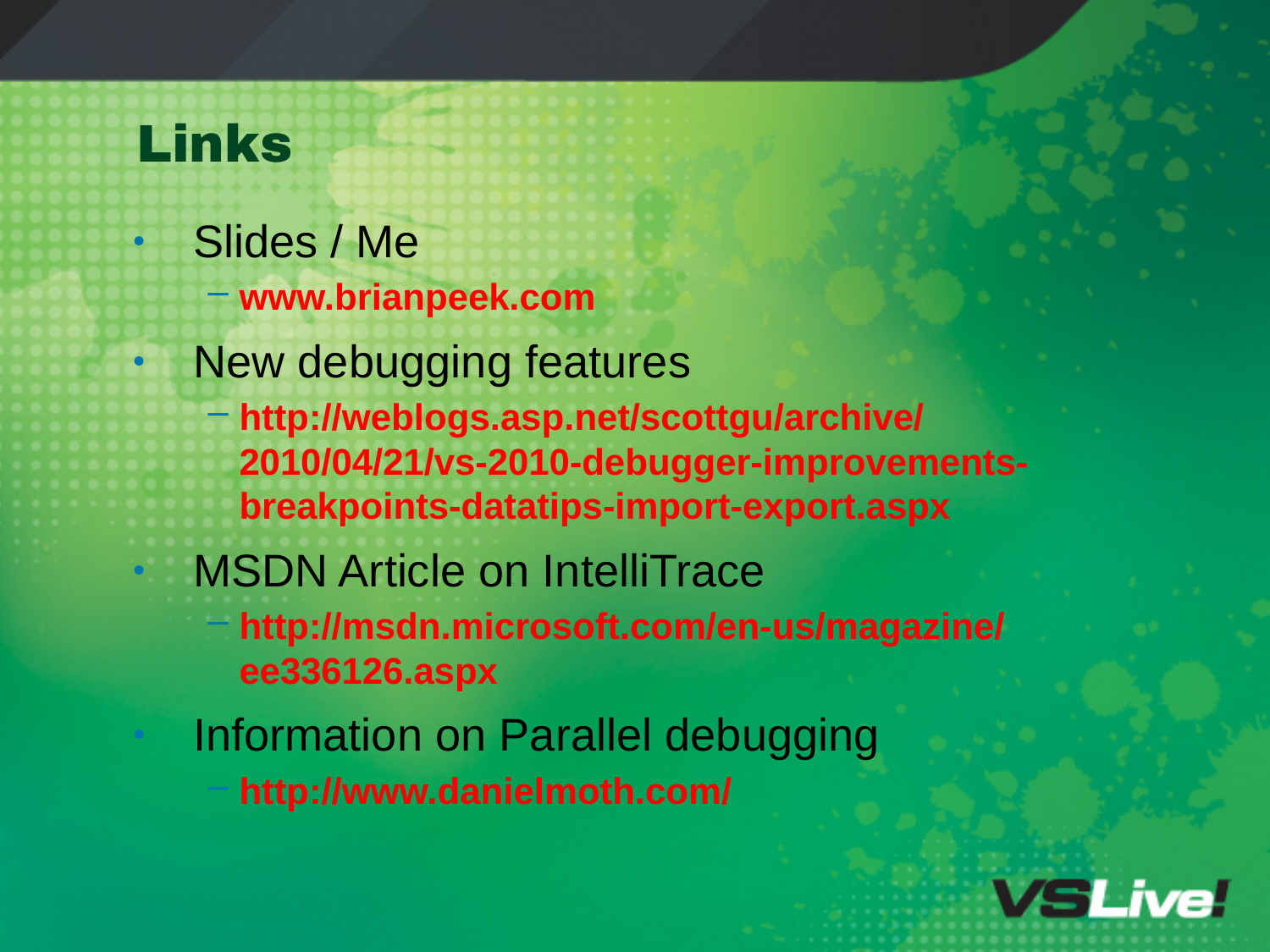

# Links
Slides / Me
www.brianpeek.com
New debugging features
http://weblogs.asp.net/scottgu/archive/2010/04/21/vs-2010-debugger-improvements-breakpoints-datatips-import-export.aspx
MSDN Article on IntelliTrace
http://msdn.microsoft.com/en-us/magazine/ee336126.aspx
Information on Parallel debugging
http://www.danielmoth.com/